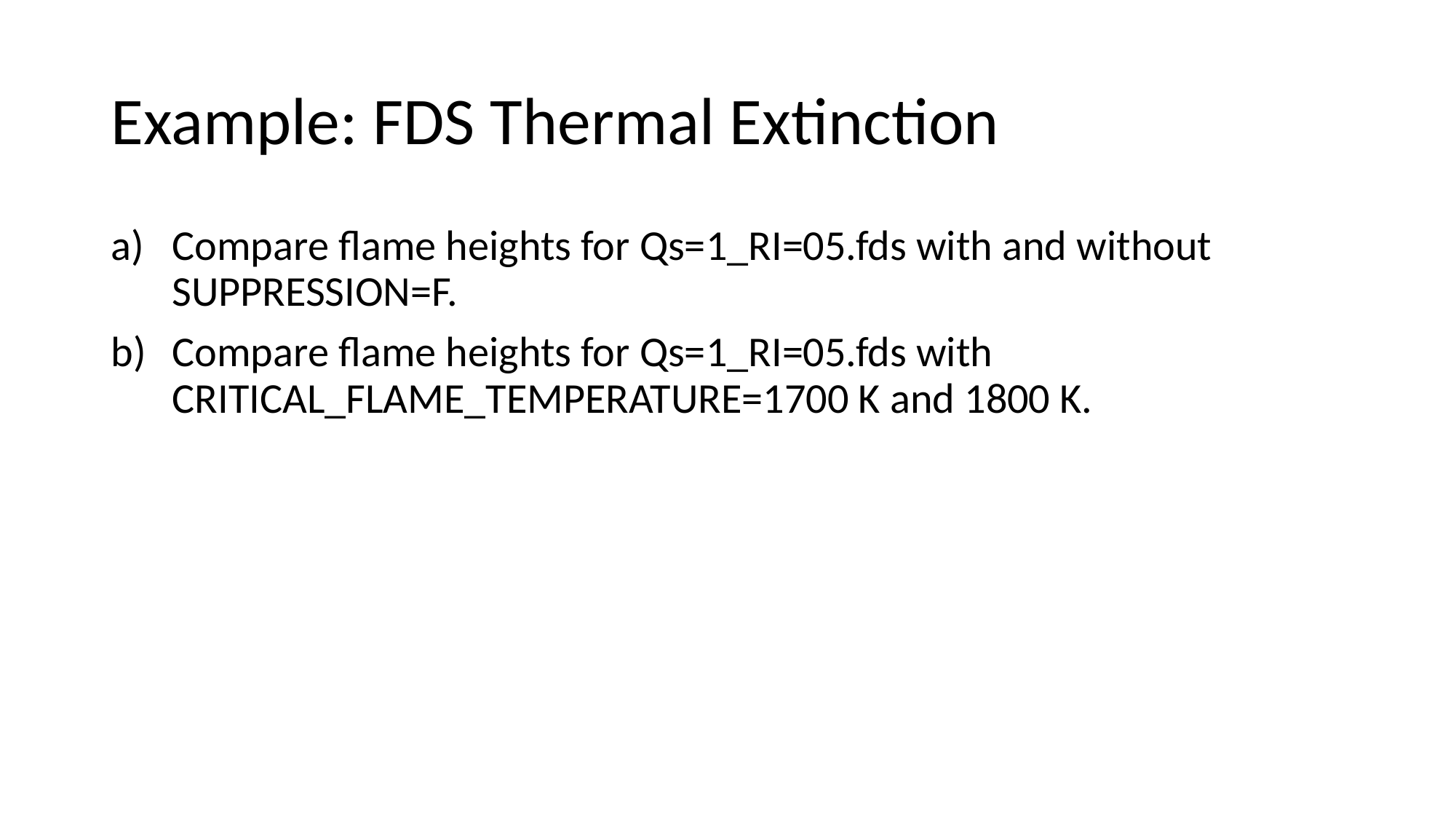

# Example: FDS Thermal Extinction
Compare flame heights for Qs=1_RI=05.fds with and without SUPPRESSION=F.
Compare flame heights for Qs=1_RI=05.fds with CRITICAL_FLAME_TEMPERATURE=1700 K and 1800 K.